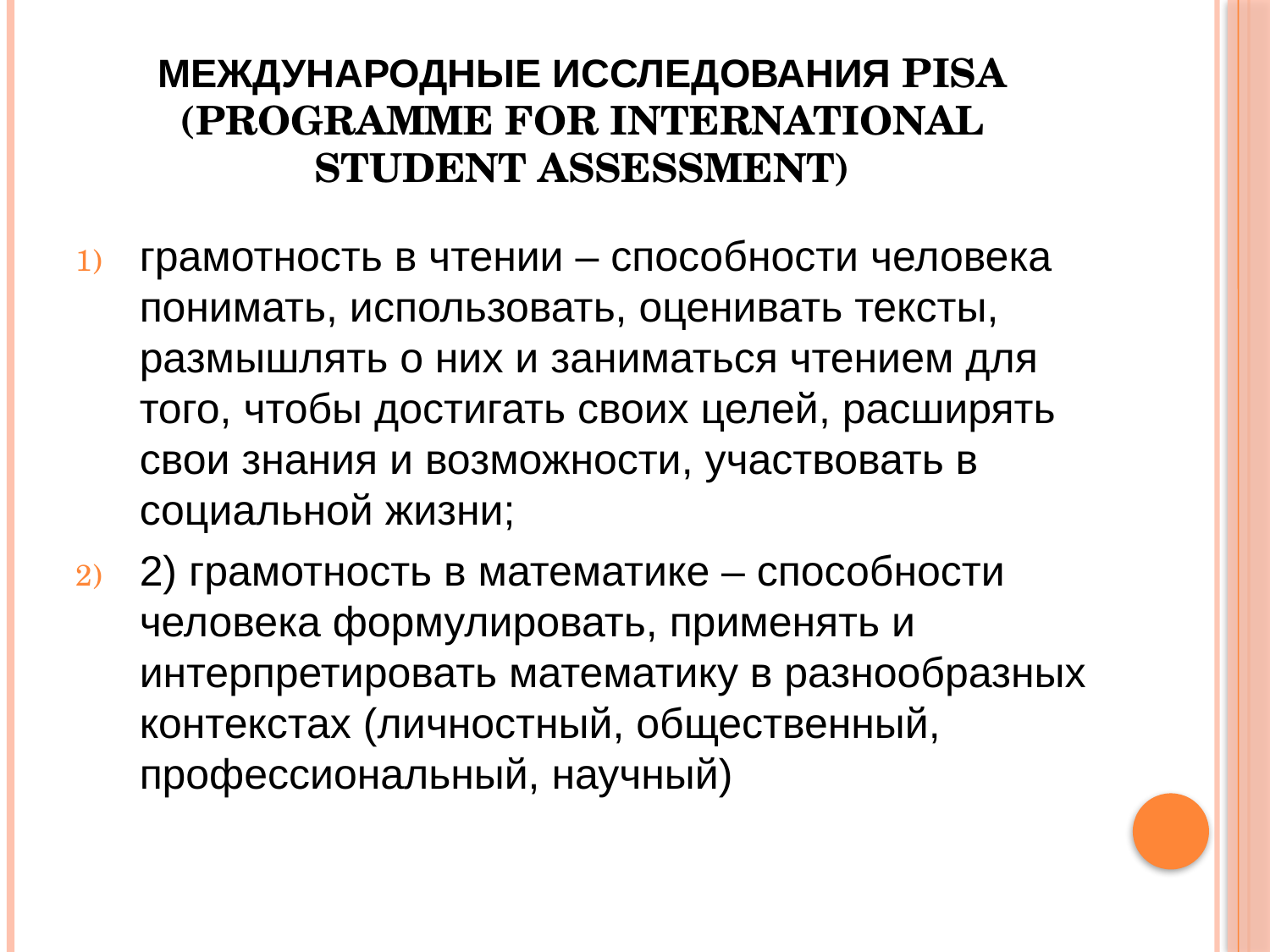

# Международные исследования PISA (Programme for International Student Assessment)
грамотность в чтении – способности человека понимать, использовать, оценивать тексты, размышлять о них и заниматься чтением для того, чтобы достигать своих целей, расширять свои знания и возможности, участвовать в социальной жизни;
2) грамотность в математике – способности человека формулировать, применять и интерпретировать математику в разнообразных контекстах (личностный, общественный, профессиональный, научный)